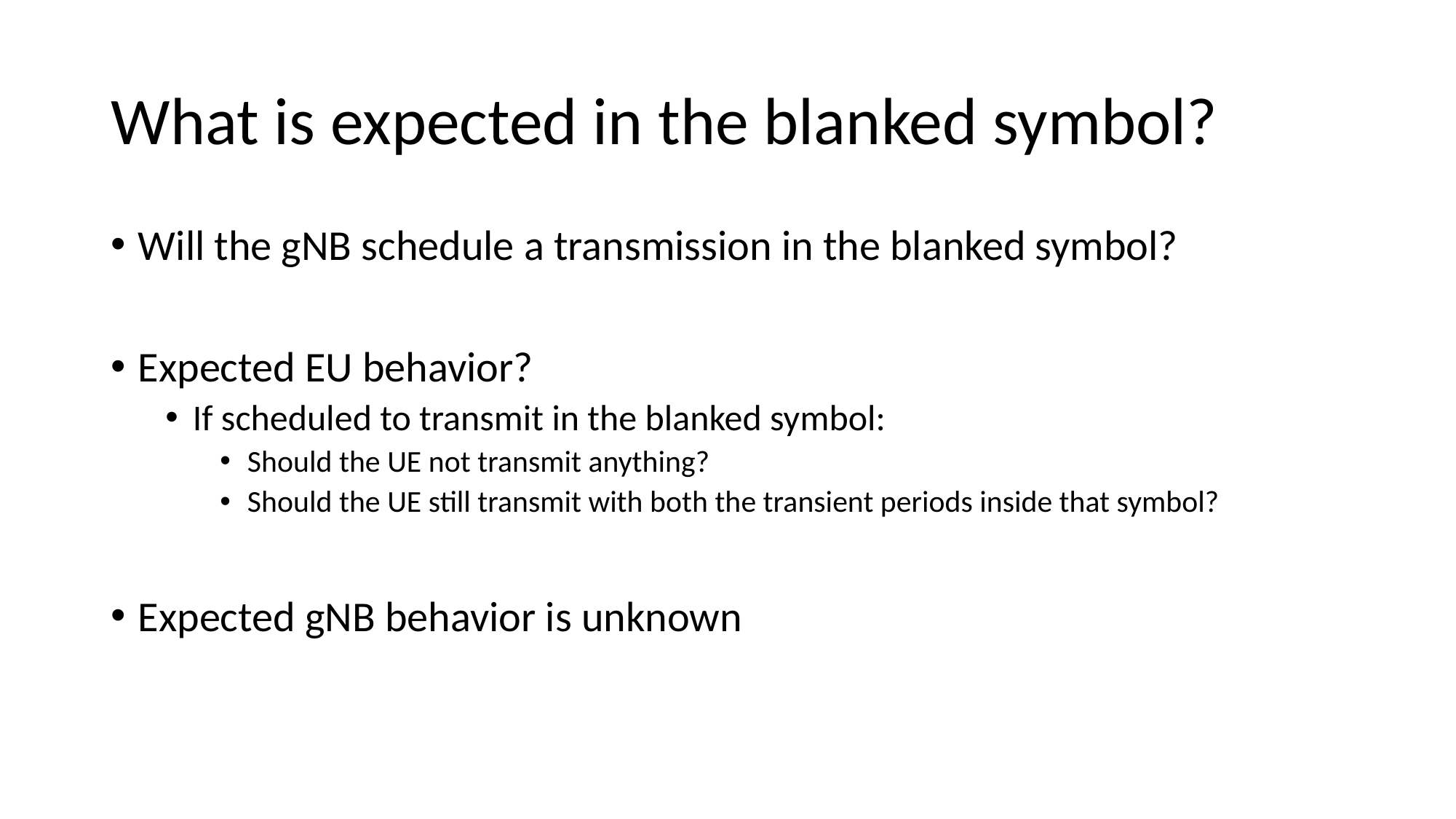

# What is expected in the blanked symbol?
Will the gNB schedule a transmission in the blanked symbol?

Expected EU behavior?
If scheduled to transmit in the blanked symbol:
Should the UE not transmit anything?
Should the UE still transmit with both the transient periods inside that symbol?

Expected gNB behavior is unknown